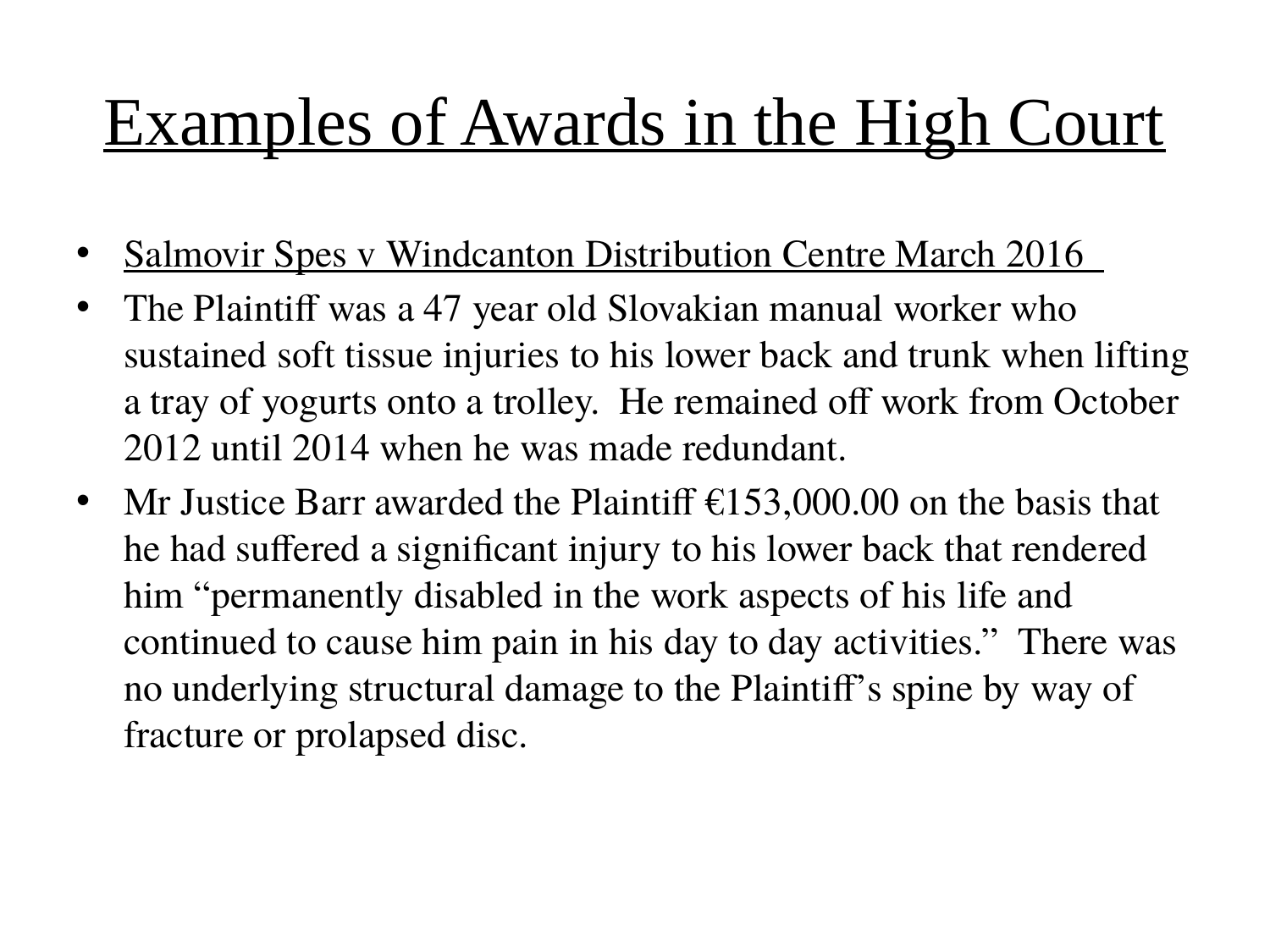

# Examples of Awards in the High Court
Salmovir Spes v Windcanton Distribution Centre March 2016
The Plaintiff was a 47 year old Slovakian manual worker who sustained soft tissue injuries to his lower back and trunk when lifting a tray of yogurts onto a trolley.  He remained off work from October 2012 until 2014 when he was made redundant.
Mr Justice Barr awarded the Plaintiff €153,000.00 on the basis that he had suffered a significant injury to his lower back that rendered him “permanently disabled in the work aspects of his life and continued to cause him pain in his day to day activities.”  There was no underlying structural damage to the Plaintiff’s spine by way of fracture or prolapsed disc.